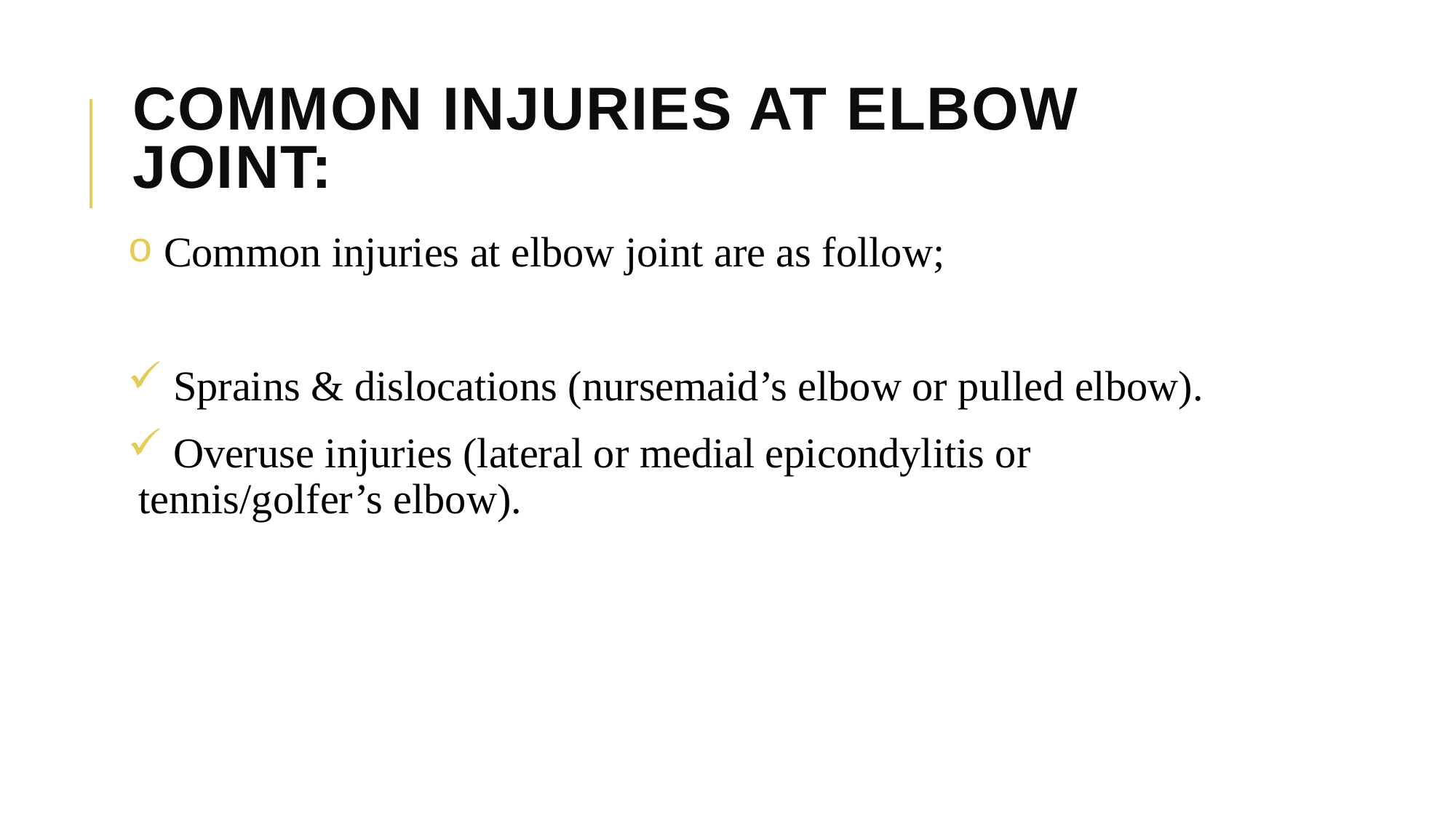

# COMMON INJURIES AT ELBOW JOINT:
 Common injuries at elbow joint are as follow;

 Sprains & dislocations (nursemaid’s elbow or pulled elbow).
 Overuse injuries (lateral or medial epicondylitis or tennis/golfer’s elbow).